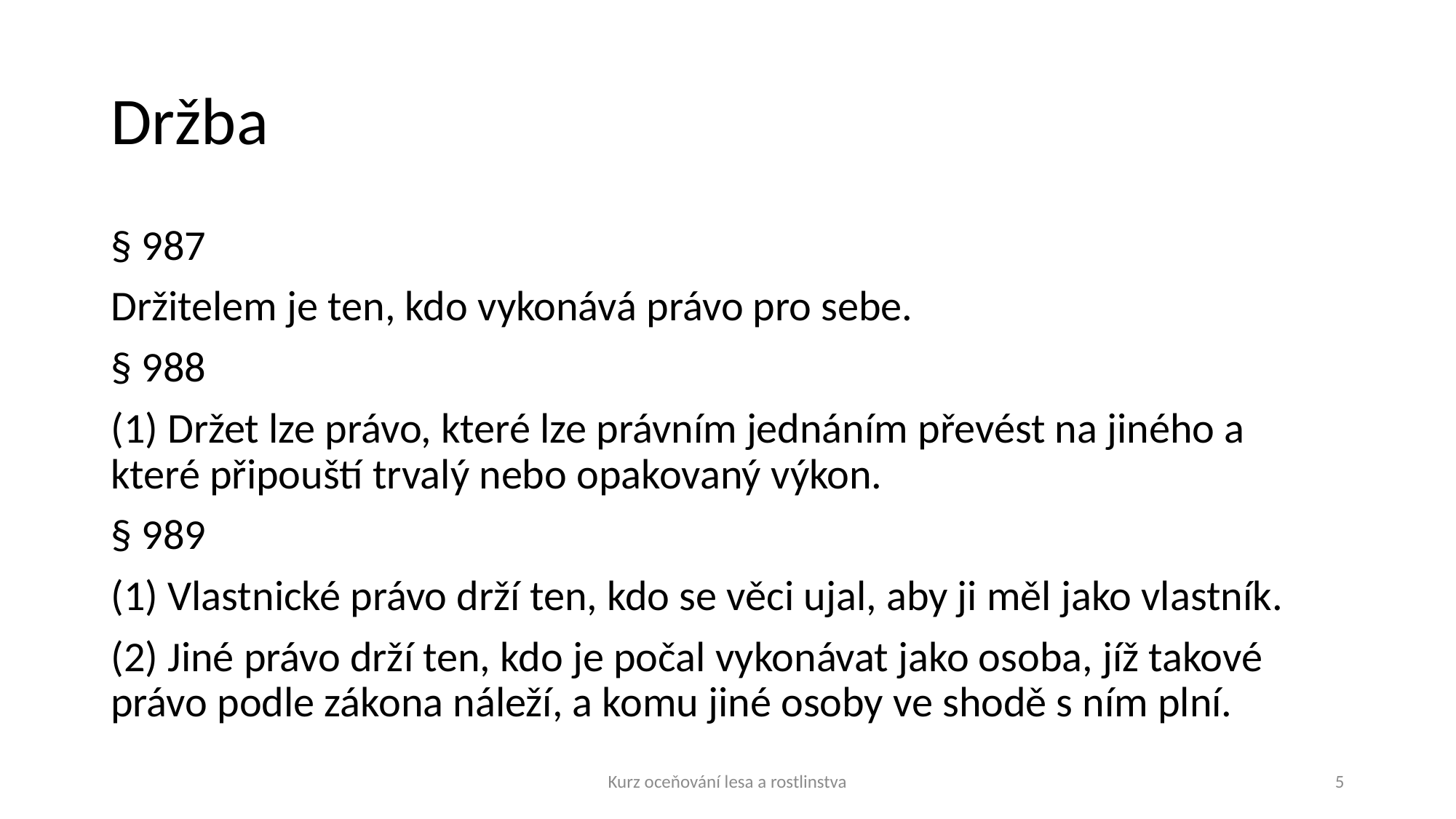

# Držba
§ 987
Držitelem je ten, kdo vykonává právo pro sebe.
§ 988
(1) Držet lze právo, které lze právním jednáním převést na jiného a které připouští trvalý nebo opakovaný výkon.
§ 989
(1) Vlastnické právo drží ten, kdo se věci ujal, aby ji měl jako vlastník.
(2) Jiné právo drží ten, kdo je počal vykonávat jako osoba, jíž takové právo podle zákona náleží, a komu jiné osoby ve shodě s ním plní.

Kurz oceňování lesa a rostlinstva
5